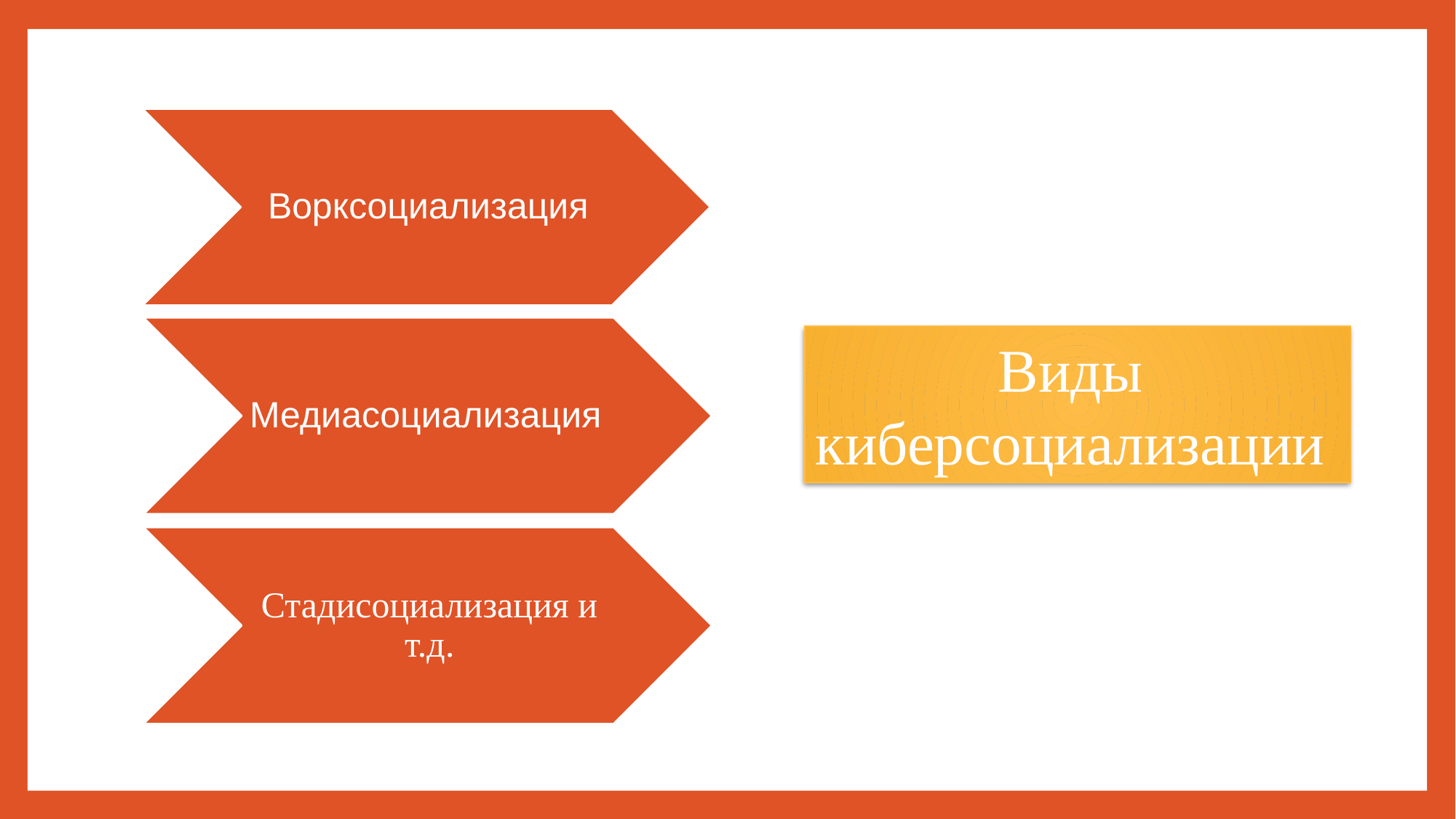

Ворксоциализация
Медиасоциализация
Стадисоциализация и т.д.

Виды
киберсоциализации